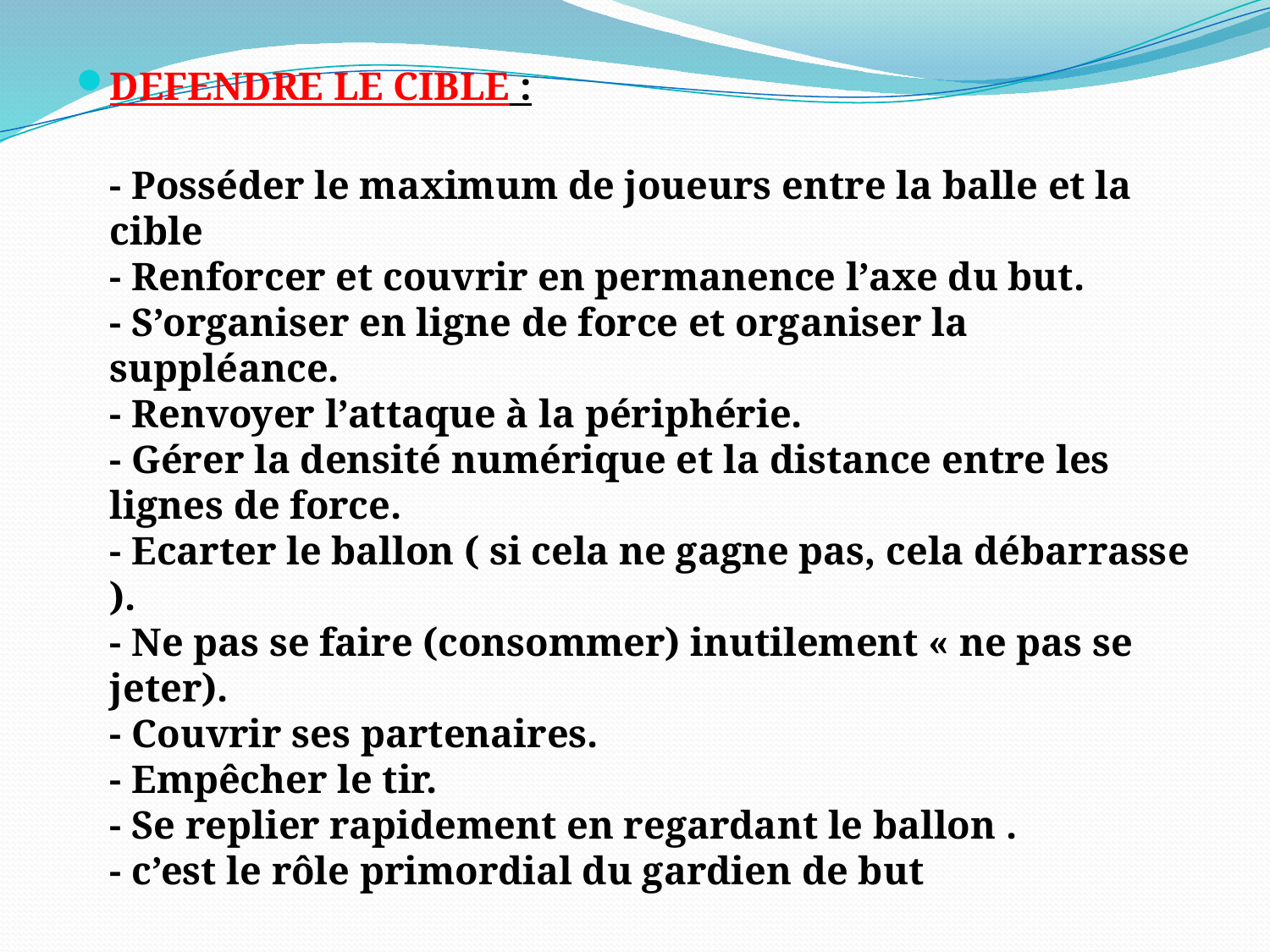

DEFENDRE LE CIBLE :
- Posséder le maximum de joueurs entre la balle et la cible 
- Renforcer et couvrir en permanence l’axe du but.
- S’organiser en ligne de force et organiser la suppléance.
- Renvoyer l’attaque à la périphérie.
- Gérer la densité numérique et la distance entre les lignes de force.
- Ecarter le ballon ( si cela ne gagne pas, cela débarrasse ).
- Ne pas se faire (consommer) inutilement « ne pas se jeter).
- Couvrir ses partenaires.
- Empêcher le tir.
- Se replier rapidement en regardant le ballon .
- c’est le rôle primordial du gardien de but